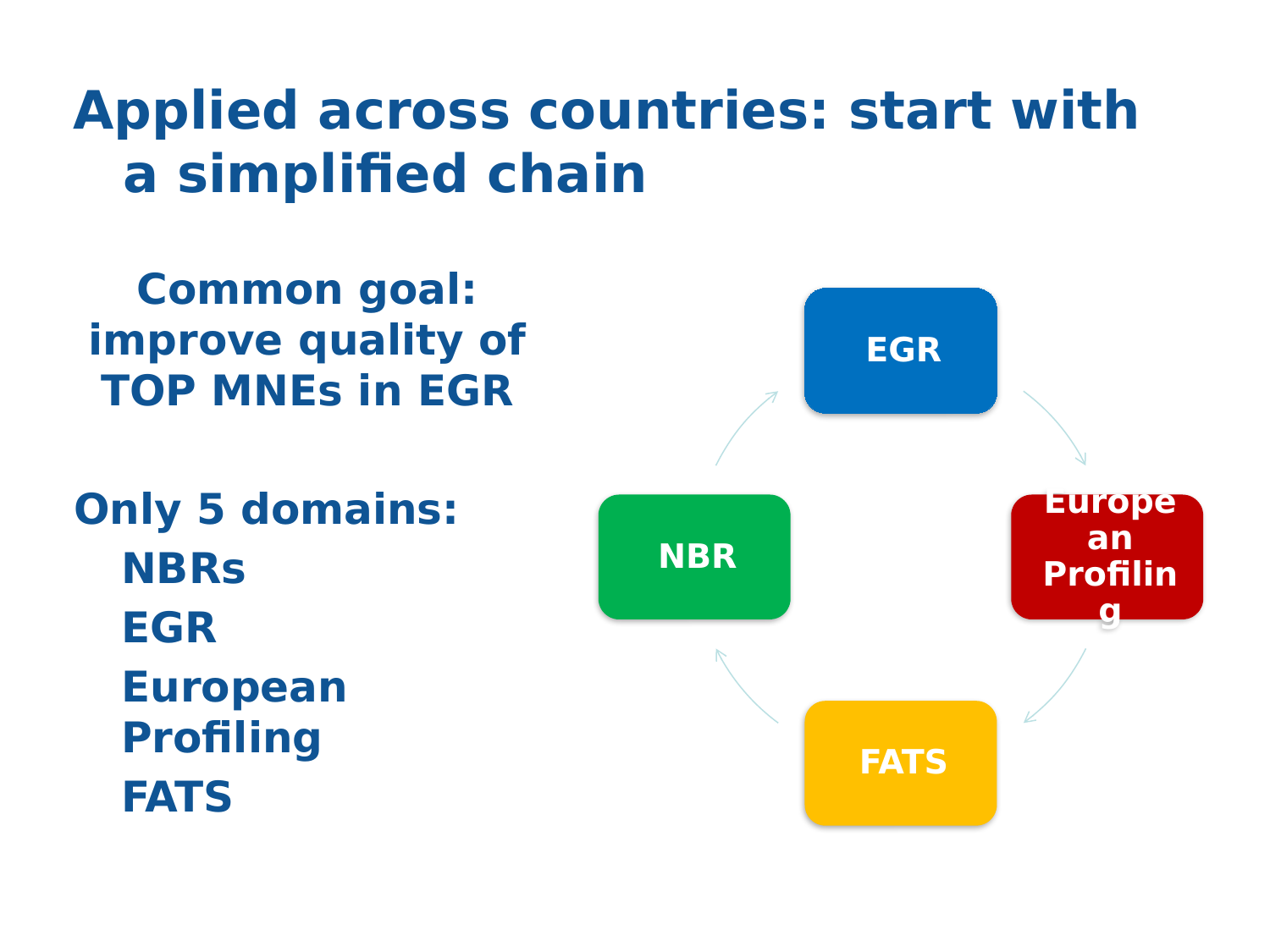

# Applied across countries: start with a simplified chain
Common goal: improve quality of TOP MNEs in EGR

Only 5 domains:
NBRs
EGR
European Profiling
FATS

EGR
European Profiling
FATS
NBR